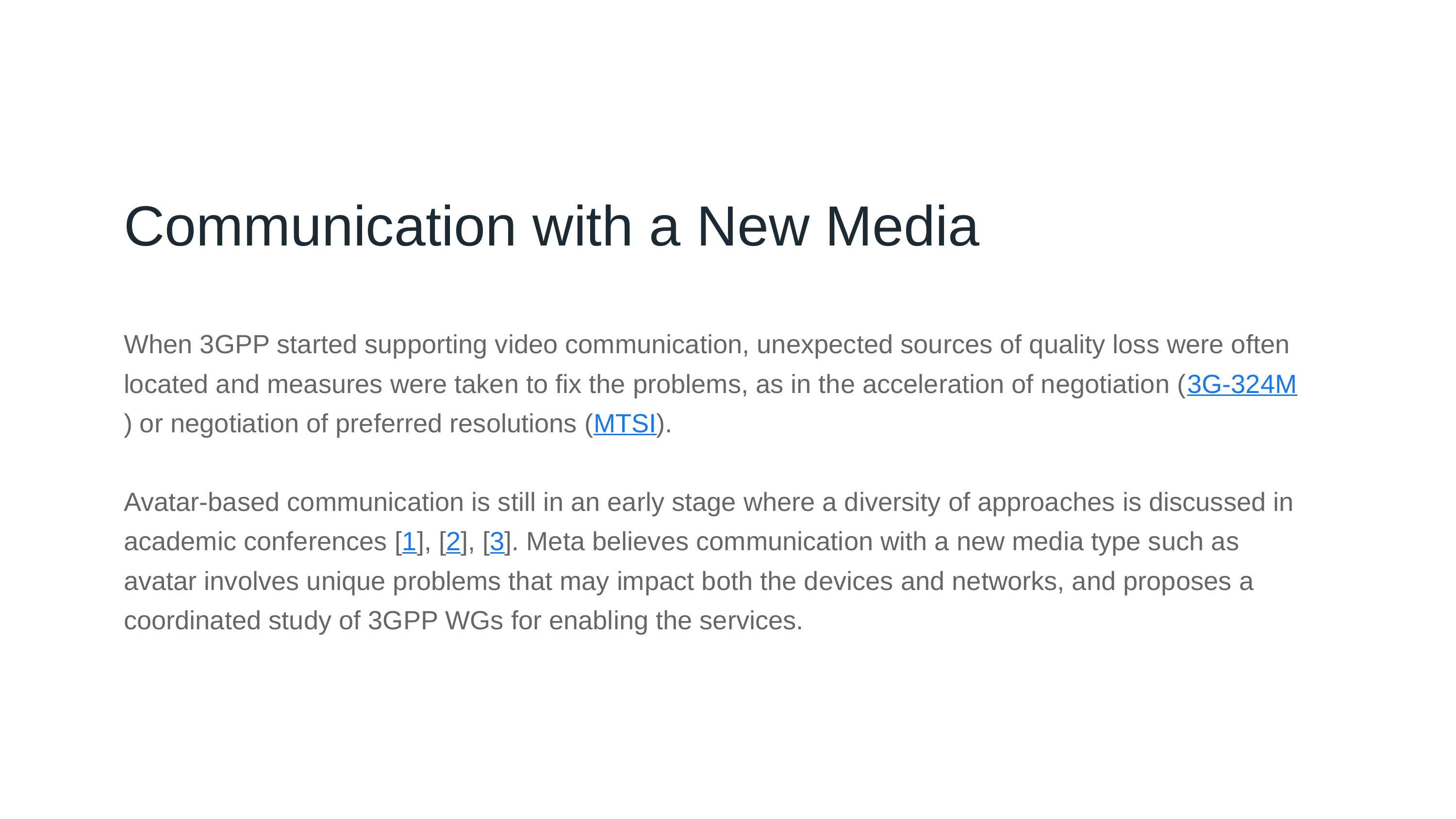

# Communication with a New Media
When 3GPP started supporting video communication, unexpected sources of quality loss were often located and measures were taken to fix the problems, as in the acceleration of negotiation (3G-324M) or negotiation of preferred resolutions (MTSI).

Avatar-based communication is still in an early stage where a diversity of approaches is discussed in academic conferences [1], [2], [3]. Meta believes communication with a new media type such as avatar involves unique problems that may impact both the devices and networks, and proposes a coordinated study of 3GPP WGs for enabling the services.